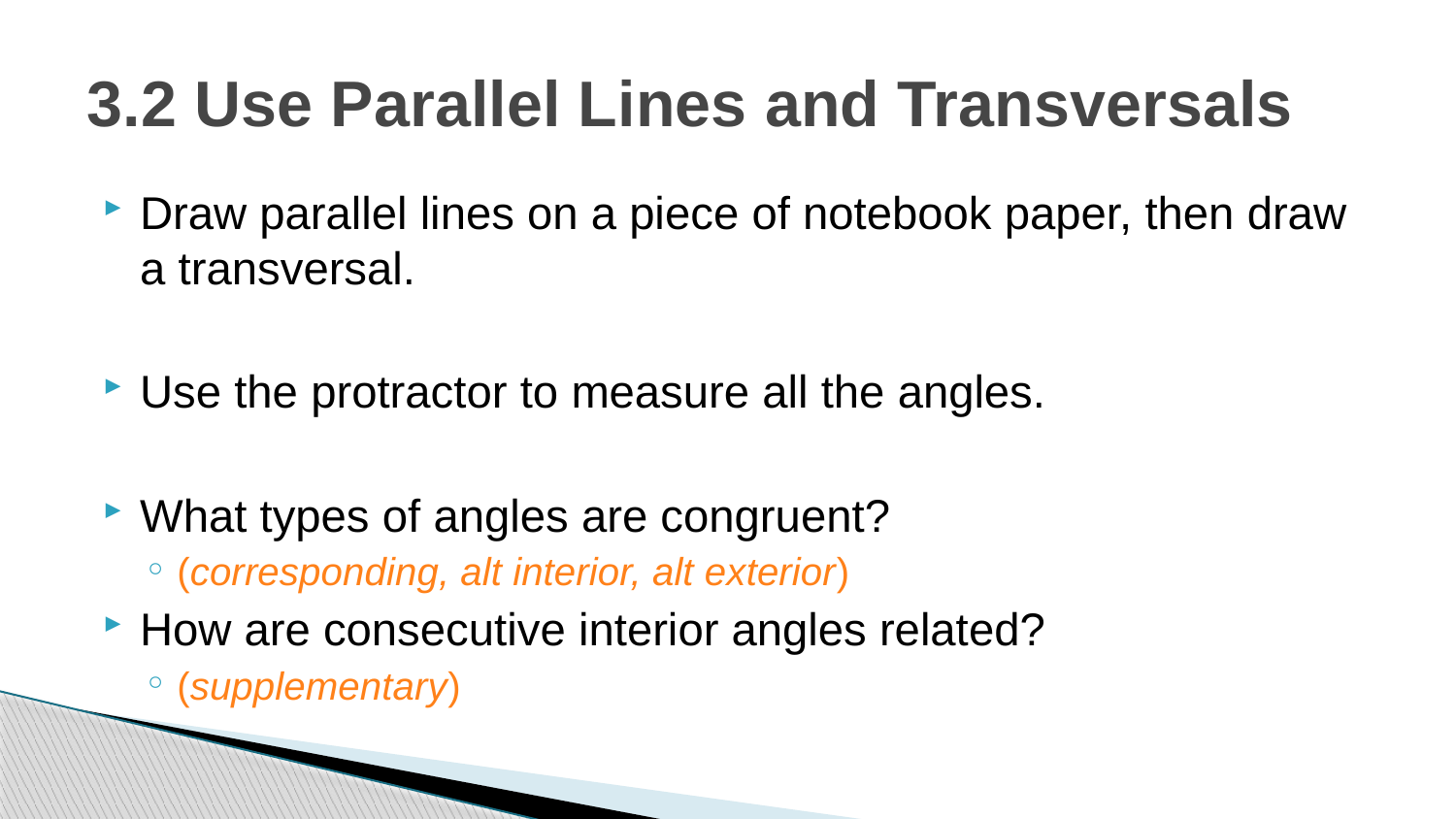

# 3.2 Use Parallel Lines and Transversals
Draw parallel lines on a piece of notebook paper, then draw a transversal.

Use the protractor to measure all the angles.

What types of angles are congruent?
(corresponding, alt interior, alt exterior)
How are consecutive interior angles related?
(supplementary)